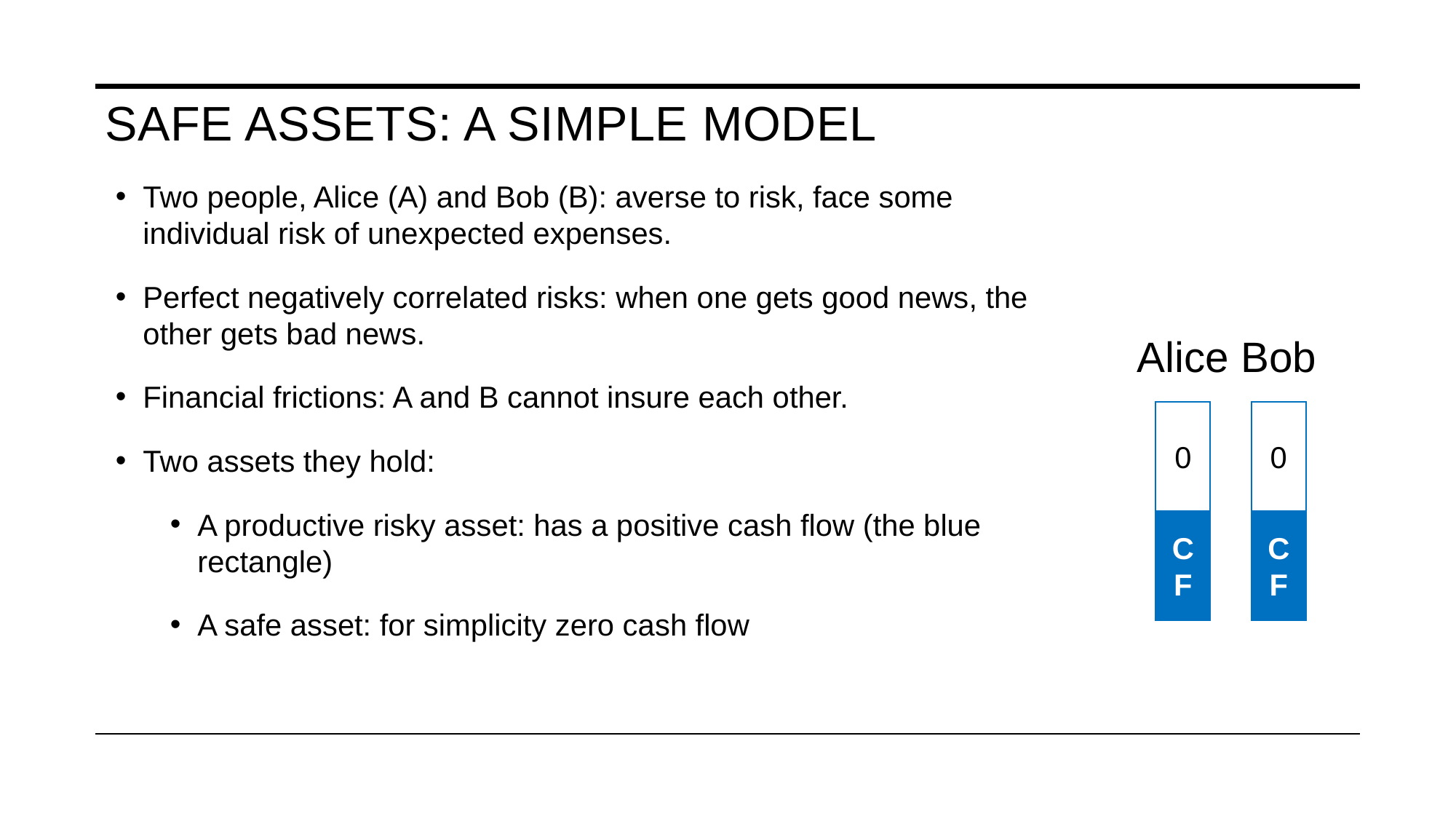

Safe assets: a simple model
Two people, Alice (A) and Bob (B): averse to risk, face some individual risk of unexpected expenses.
Perfect negatively correlated risks: when one gets good news, the other gets bad news.
Financial frictions: A and B cannot insure each other.
Two assets they hold:
A productive risky asset: has a positive cash flow (the blue rectangle)
A safe asset: for simplicity zero cash flow
Alice
Bob
0
0
C F
C F